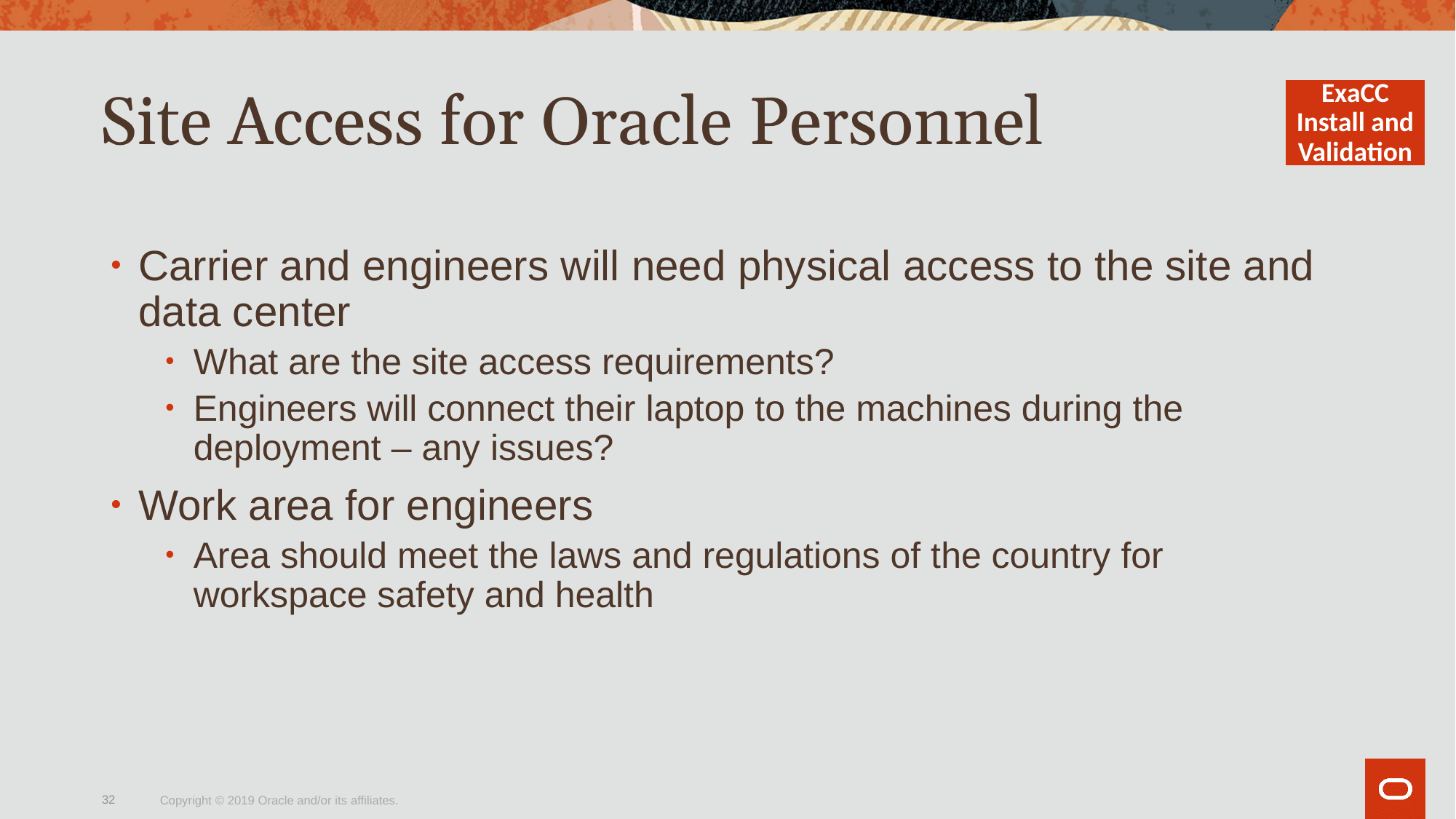

32
# Site Access for Oracle Personnel
ExaCC Install and Validation
Carrier and engineers will need physical access to the site and data center
What are the site access requirements?
Engineers will connect their laptop to the machines during the deployment – any issues?
Work area for engineers
Area should meet the laws and regulations of the country for workspace safety and health
Copyright © 2019 Oracle and/or its affiliates.